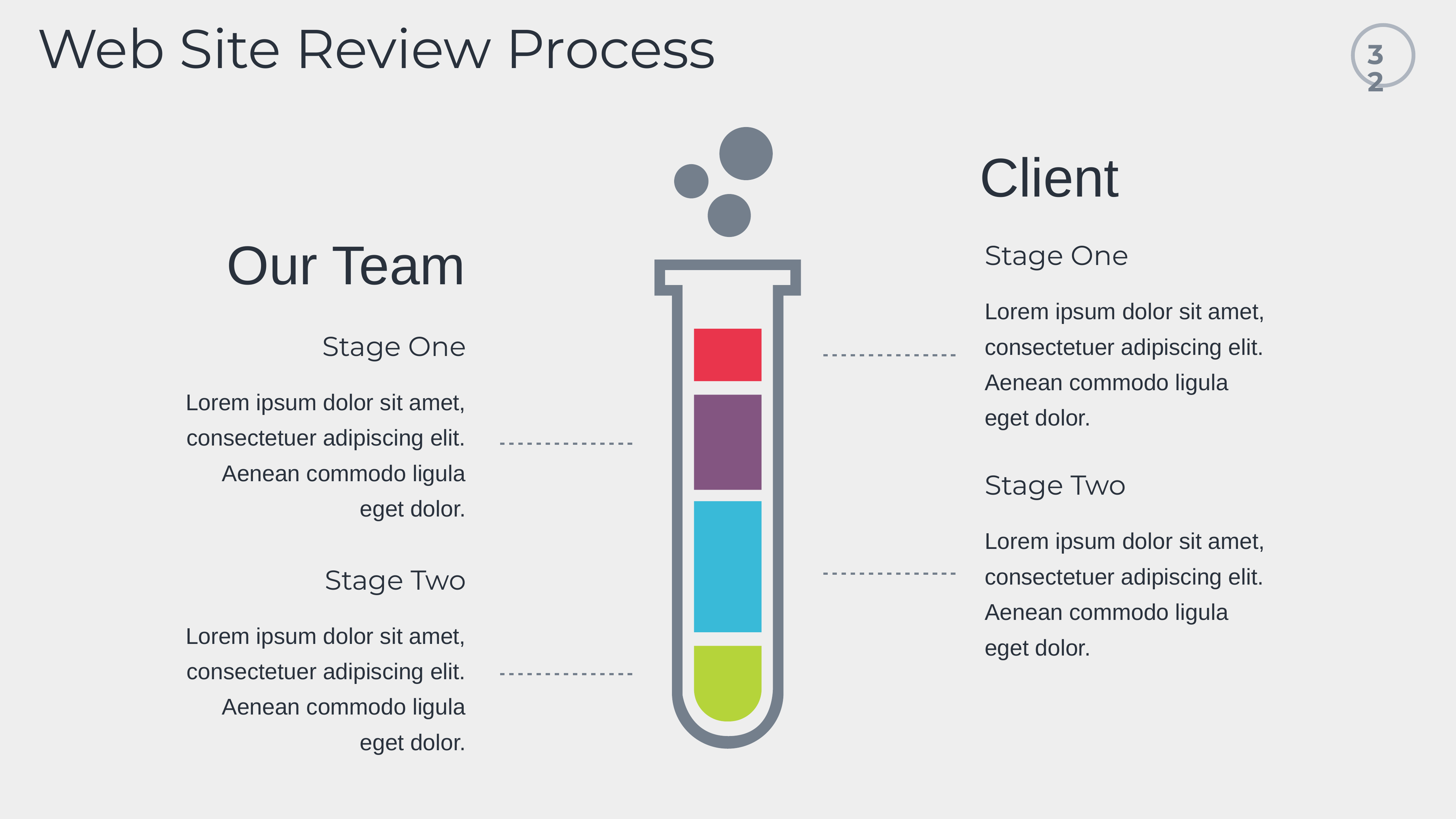

Web Site Review Process
32

Client

Our Team
Stage One

Lorem ipsum dolor sit amet, consectetuer adipiscing elit. Aenean commodo ligula eget dolor.

Stage One

Lorem ipsum dolor sit amet, consectetuer adipiscing elit. Aenean commodo ligula eget dolor.

Stage Two

Lorem ipsum dolor sit amet, consectetuer adipiscing elit. Aenean commodo ligula eget dolor.
Stage Two

Lorem ipsum dolor sit amet, consectetuer adipiscing elit. Aenean commodo ligula eget dolor.